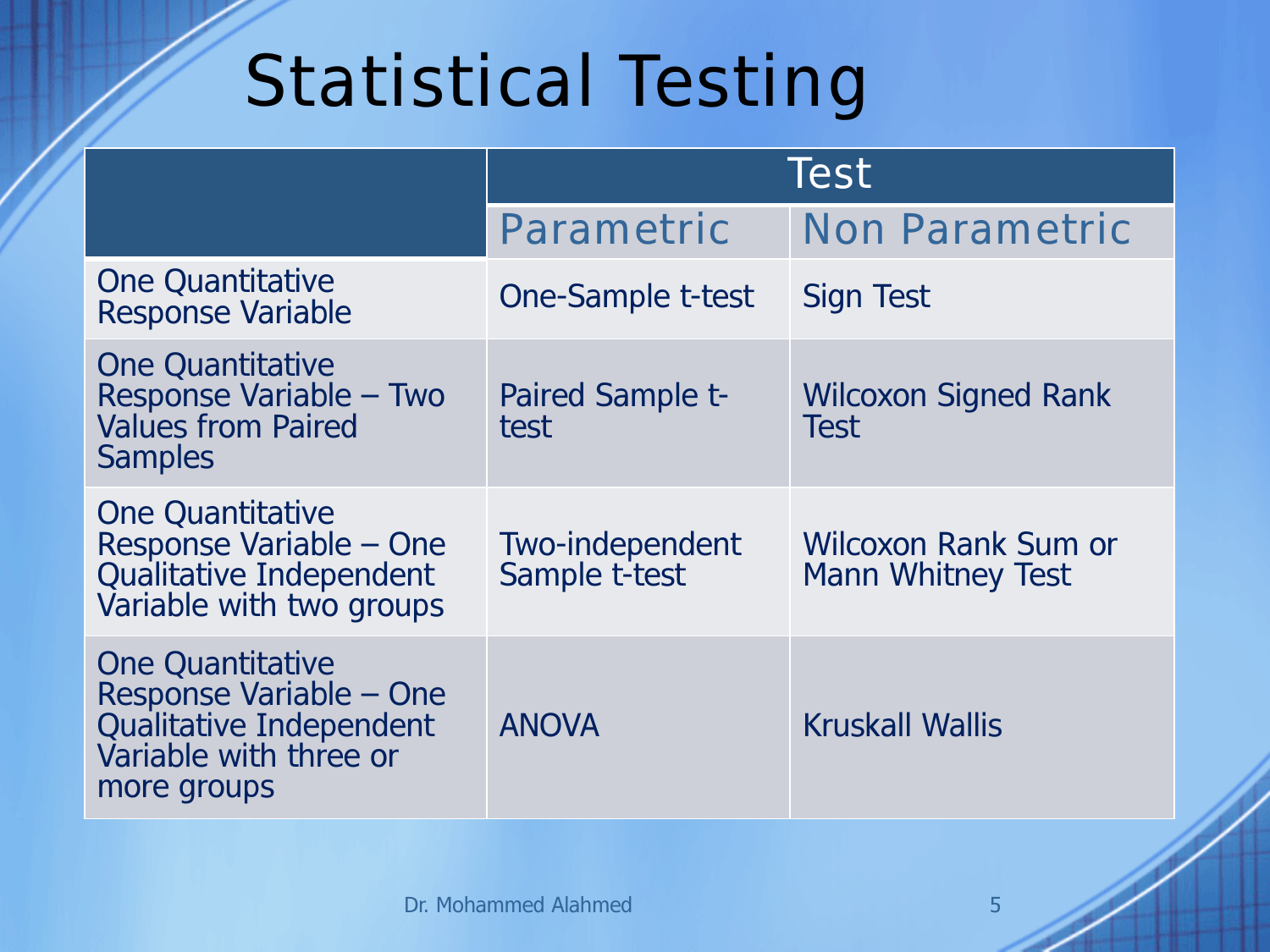

# Statistical Testing
|  | Test |  |
| --- | --- | --- |
|  | Parametric | Non Parametric |
| One Quantitative Response Variable | One-Sample t-test | Sign Test |
| One Quantitative Response Variable – Two Values from Paired Samples | Paired Sample t-test | Wilcoxon Signed Rank Test |
| One Quantitative Response Variable – One Qualitative Independent Variable with two groups | Two-independent Sample t-test | Wilcoxon Rank Sum or Mann Whitney Test |
| One Quantitative Response Variable – One Qualitative Independent Variable with three or more groups | ANOVA | Kruskall Wallis |
Dr. Mohammed Alahmed
5